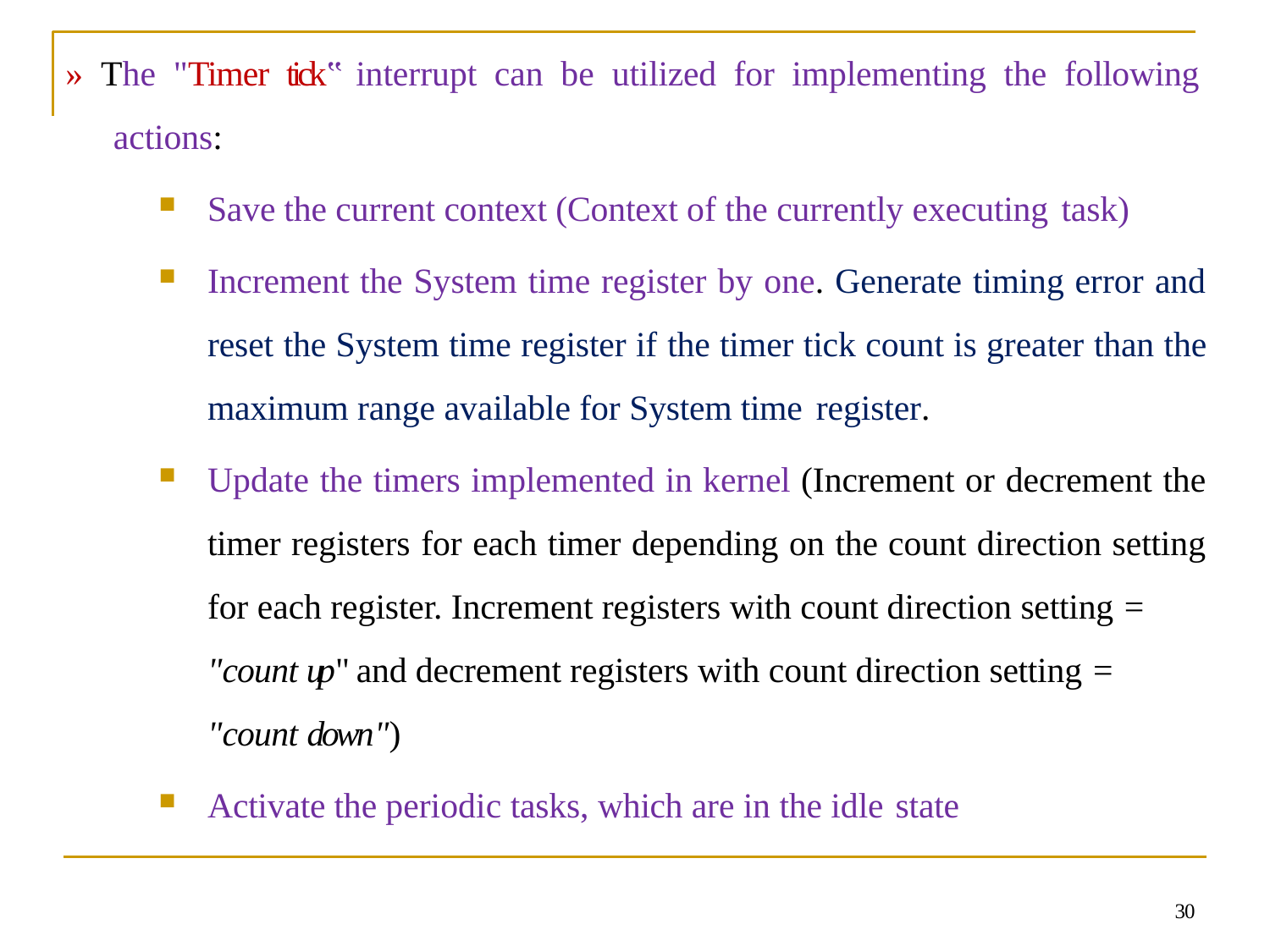

» The "Timer tick‟ interrupt can be utilized for implementing the following  actions:
Save the current context (Context of the currently executing task)
Increment the System time register by one. Generate timing error and  reset the System time register if the timer tick count is greater than the  maximum range available for System time register.
Update the timers implemented in kernel (Increment or decrement the  timer registers for each timer depending on the count direction setting  for each register. Increment registers with count direction setting =
"count up"   and decrement registers with count direction setting =
"count down")
Activate the periodic tasks, which are in the idle state
30